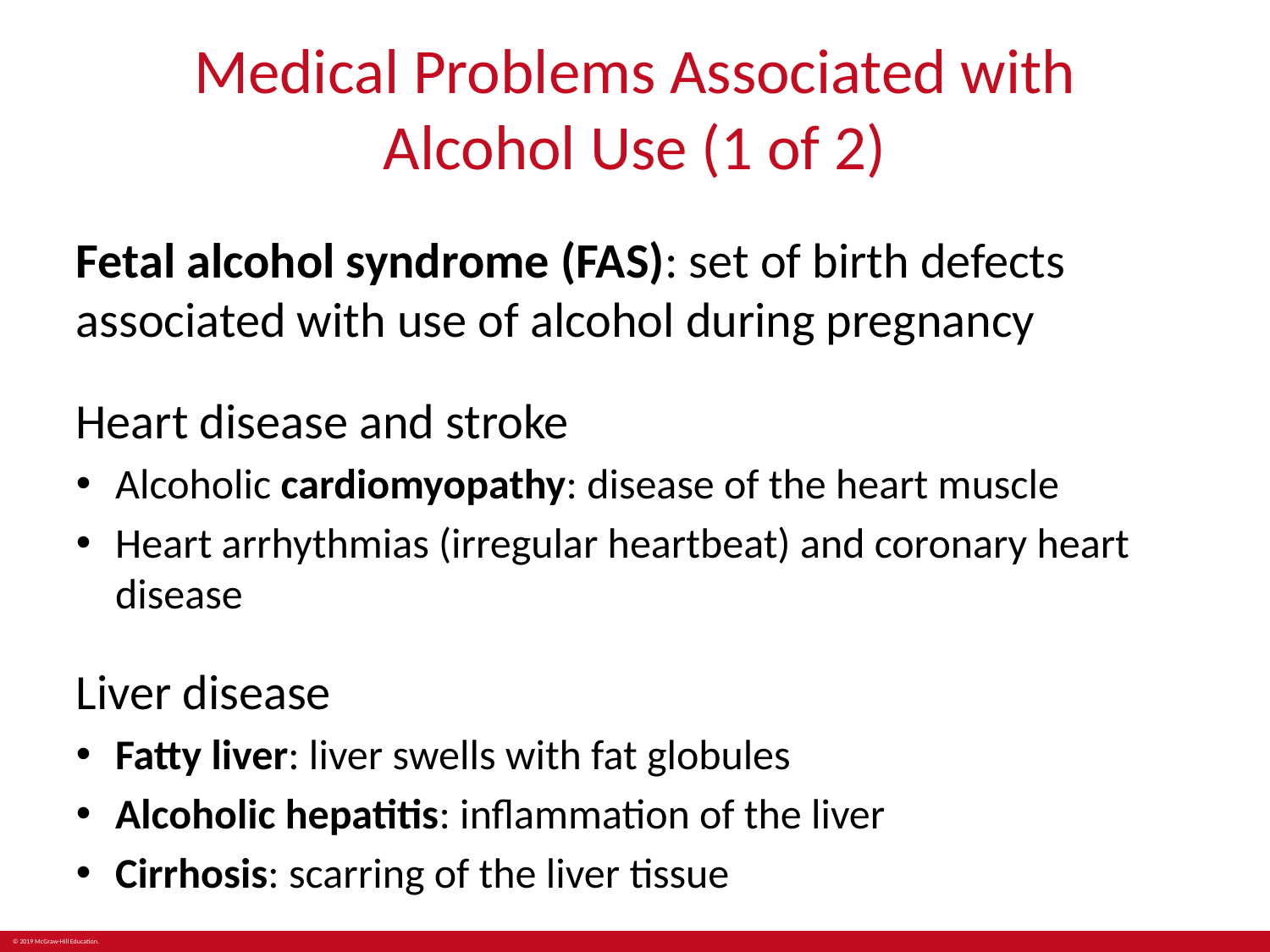

# Medical Problems Associated with Alcohol Use (1 of 2)
Fetal alcohol syndrome (FAS): set of birth defects associated with use of alcohol during pregnancy
Heart disease and stroke
Alcoholic cardiomyopathy: disease of the heart muscle
Heart arrhythmias (irregular heartbeat) and coronary heart disease
Liver disease
Fatty liver: liver swells with fat globules
Alcoholic hepatitis: inflammation of the liver
Cirrhosis: scarring of the liver tissue